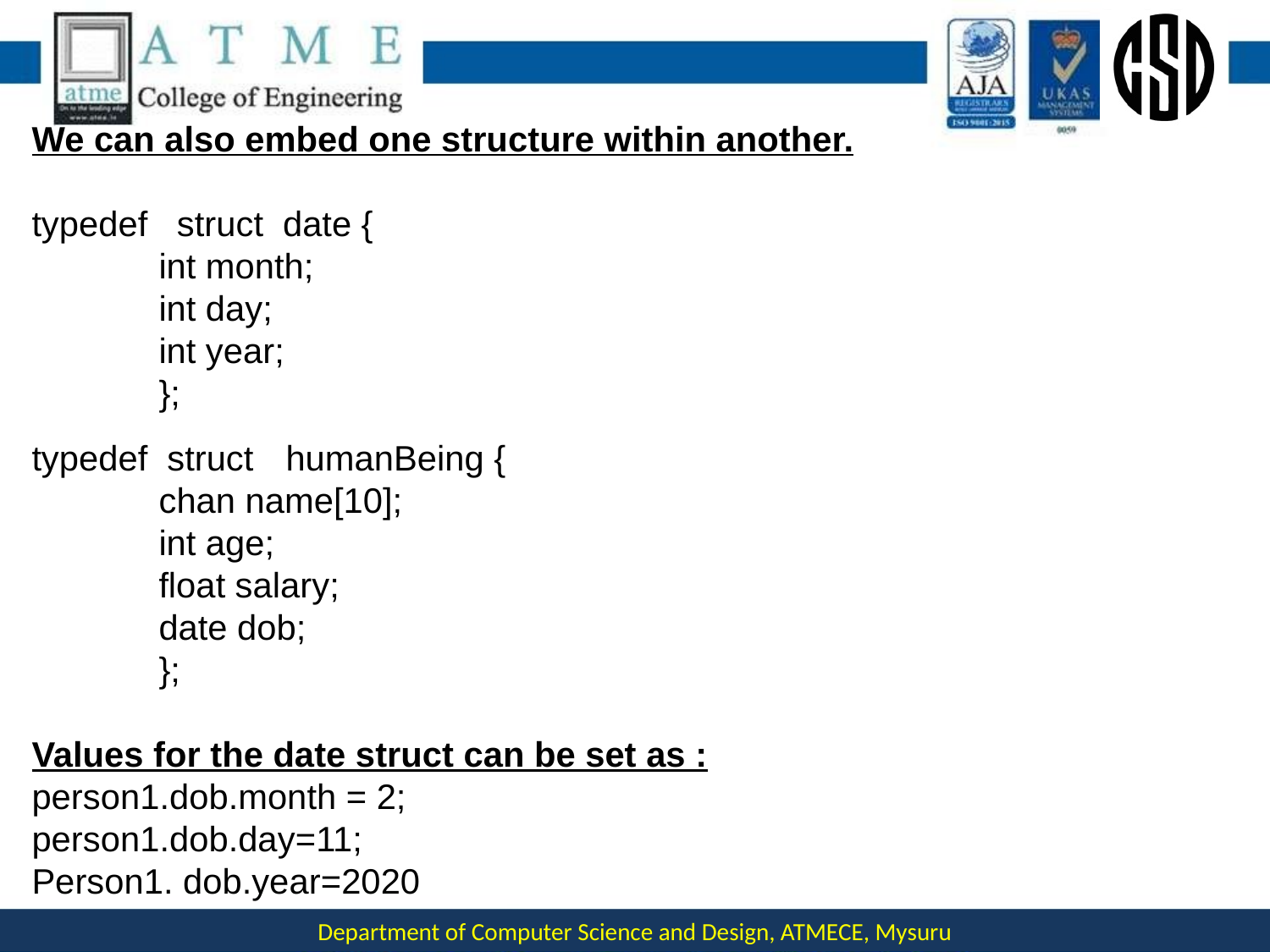

#
We can also embed one structure within another.

typedef   struct  date {
	int month;
	int day;
	int year;
	};

typedef  struct 	humanBeing {
	chan name[10];
	int age;
	float salary;
	date dob;
	};

Values for the date struct can be set as :
person1.dob.month = 2;
person1.dob.day=11;
Person1. dob.year=2020